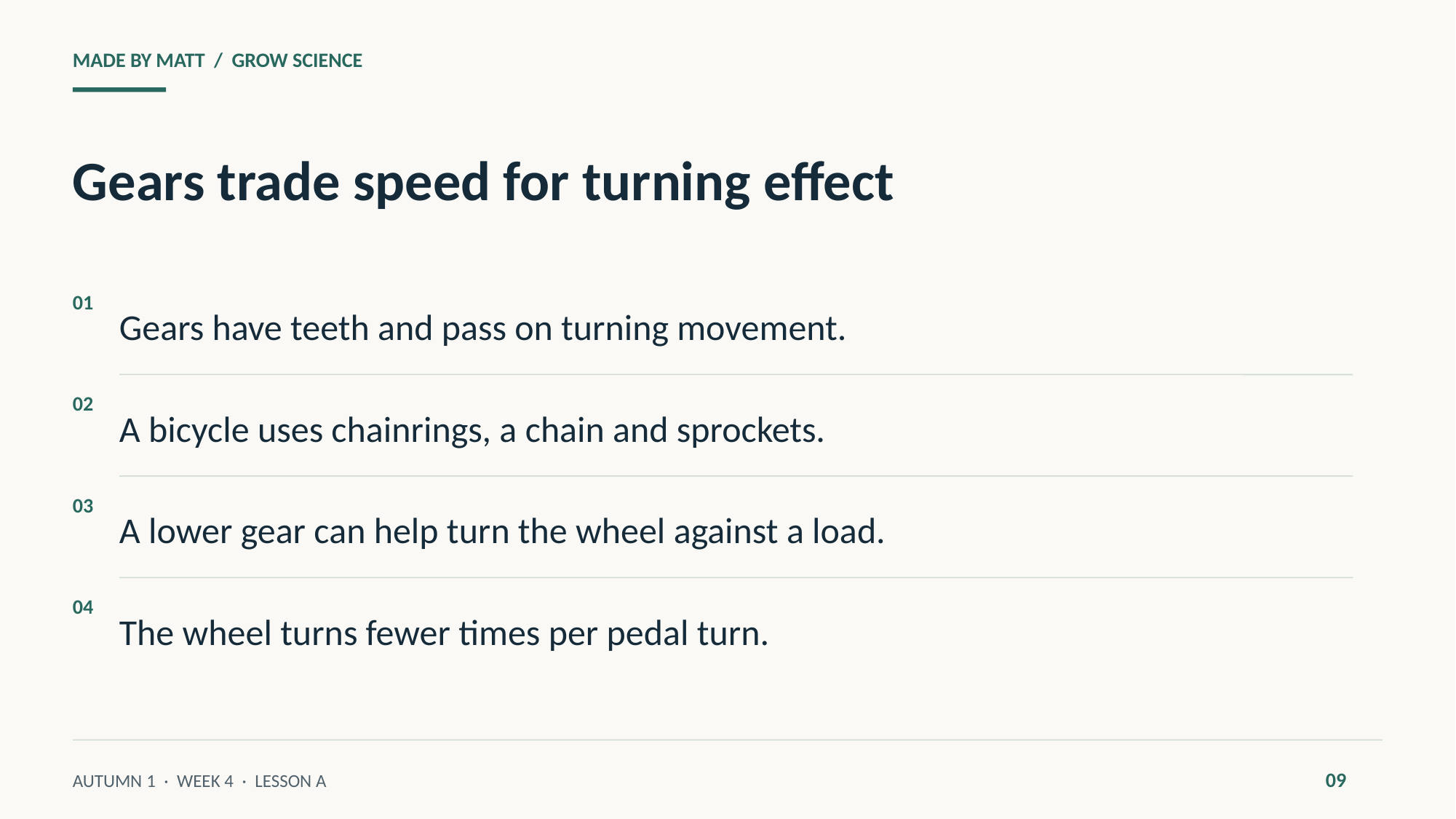

MADE BY MATT  /  GROW SCIENCE

Gears trade speed for turning effect
Gears have teeth and pass on turning movement.
01

A bicycle uses chainrings, a chain and sprockets.
02

A lower gear can help turn the wheel against a load.
03

The wheel turns fewer times per pedal turn.
04

09
AUTUMN 1  ·  WEEK 4  ·  LESSON A